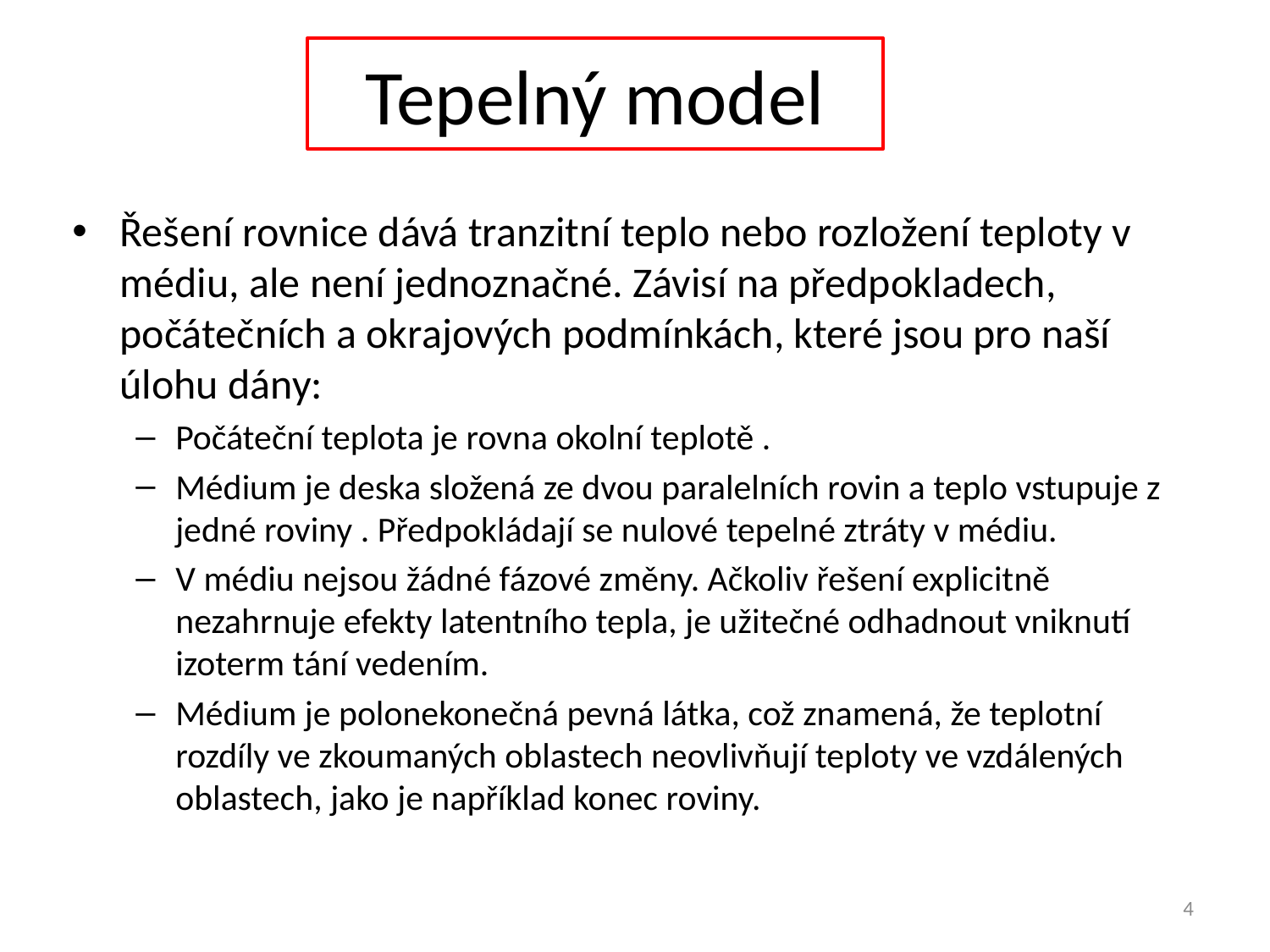

# Tepelný model
Řešení rovnice dává tranzitní teplo nebo rozložení teploty v médiu, ale není jednoznačné. Závisí na předpokladech, počátečních a okrajových podmínkách, které jsou pro naší úlohu dány:
Počáteční teplota je rovna okolní teplotě .
Médium je deska složená ze dvou paralelních rovin a teplo vstupuje z jedné roviny . Předpokládají se nulové tepelné ztráty v médiu.
V médiu nejsou žádné fázové změny. Ačkoliv řešení explicitně nezahrnuje efekty latentního tepla, je užitečné odhadnout vniknutí izoterm tání vedením.
Médium je polonekonečná pevná látka, což znamená, že teplotní rozdíly ve zkoumaných oblastech neovlivňují teploty ve vzdálených oblastech, jako je například konec roviny.

4